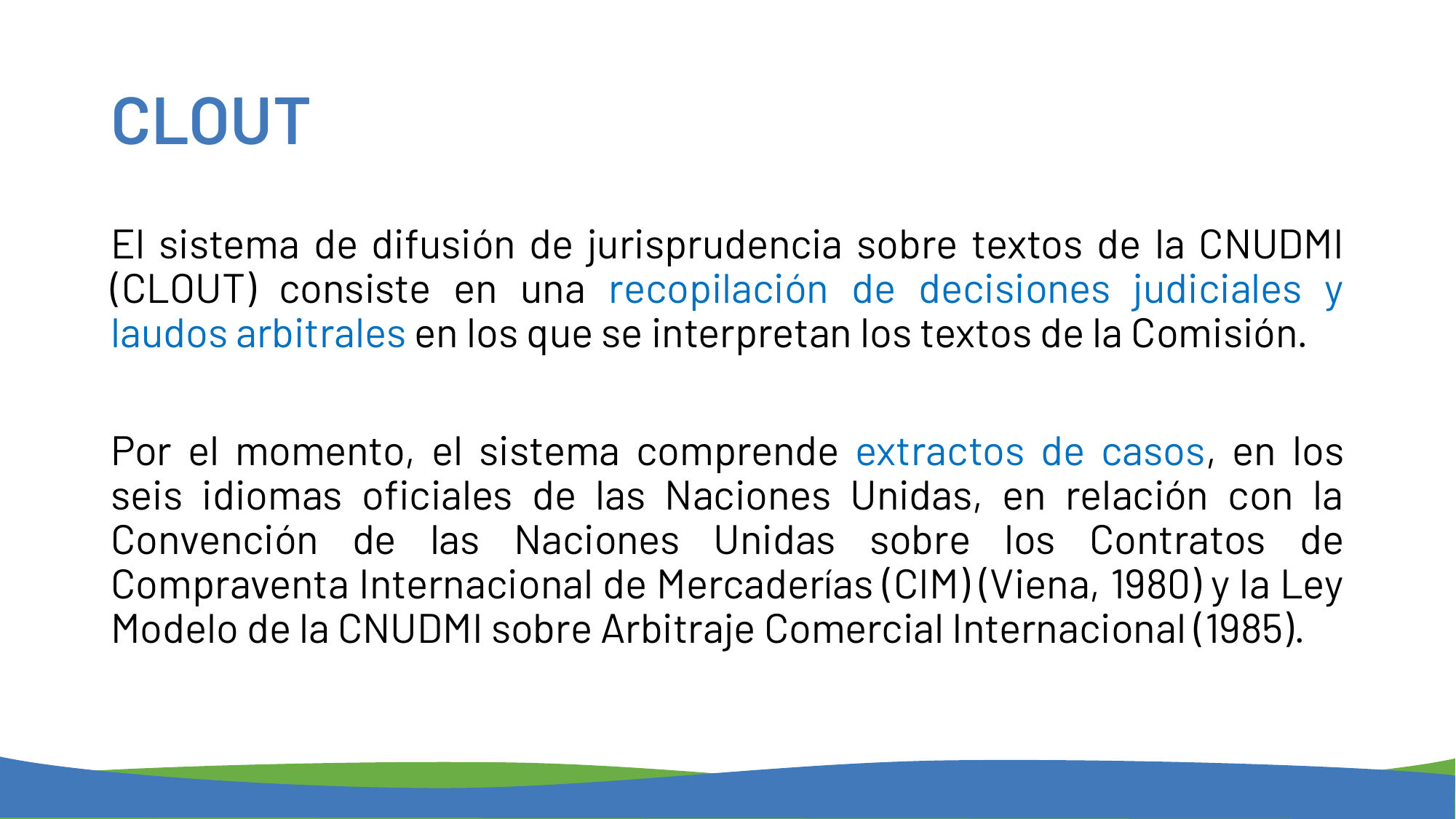

# CLOUT
El sistema de difusión de jurisprudencia sobre textos de la CNUDMI (CLOUT) consiste en una recopilación de decisiones judiciales y laudos arbitrales en los que se interpretan los textos de la Comisión.

Por el momento, el sistema comprende extractos de casos, en los seis idiomas oficiales de las Naciones Unidas, en relación con la Convención de las Naciones Unidas sobre los Contratos de Compraventa Internacional de Mercaderías (CIM) (Viena, 1980) y la Ley Modelo de la CNUDMI sobre Arbitraje Comercial Internacional (1985).